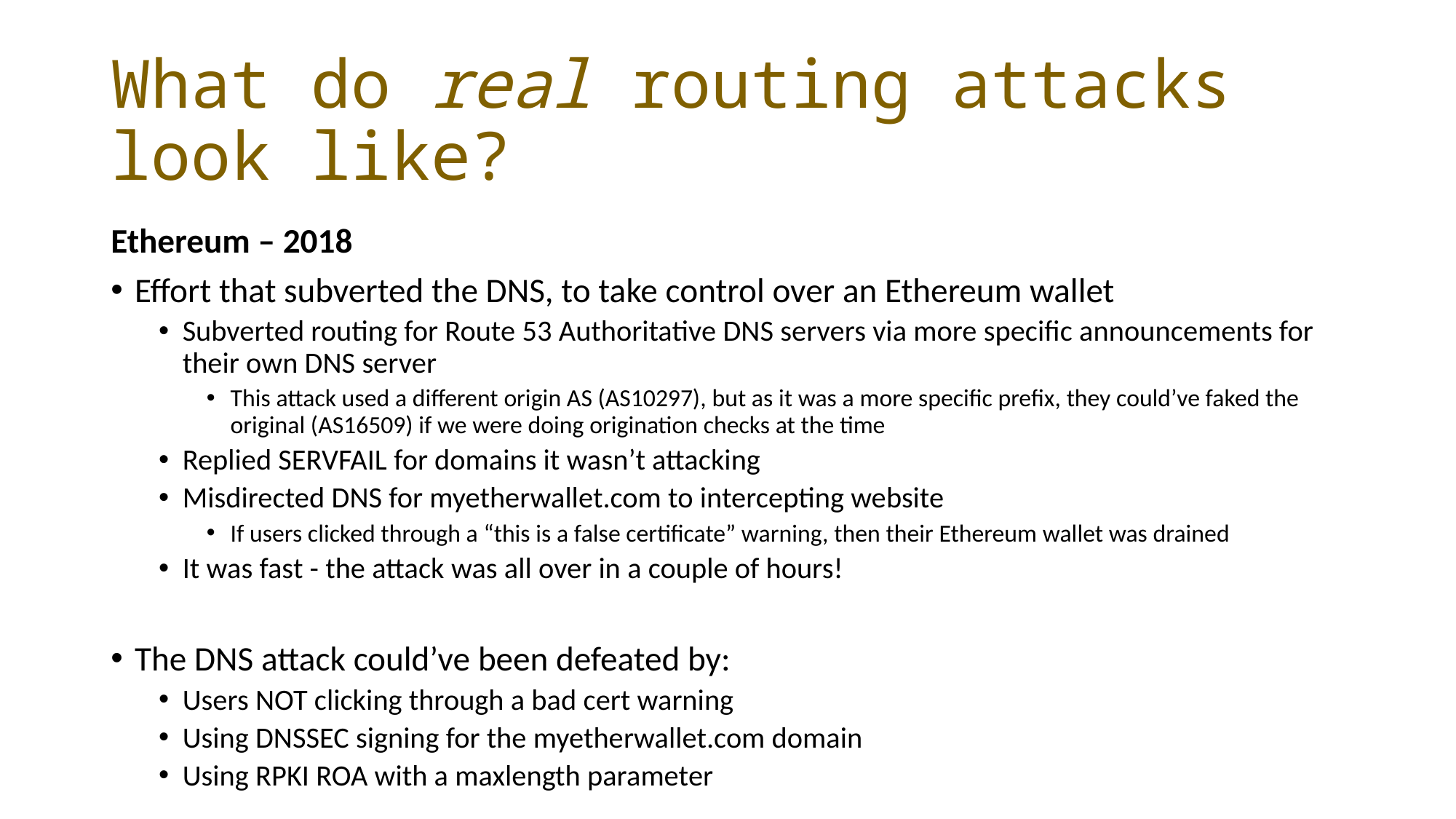

# What do real routing attacks look like?
Ethereum – 2018
Effort that subverted the DNS, to take control over an Ethereum wallet
Subverted routing for Route 53 Authoritative DNS servers via more specific announcements for their own DNS server
This attack used a different origin AS (AS10297), but as it was a more specific prefix, they could’ve faked the original (AS16509) if we were doing origination checks at the time
Replied SERVFAIL for domains it wasn’t attacking
Misdirected DNS for myetherwallet.com to intercepting website
If users clicked through a “this is a false certificate” warning, then their Ethereum wallet was drained
It was fast - the attack was all over in a couple of hours!

The DNS attack could’ve been defeated by:
Users NOT clicking through a bad cert warning
Using DNSSEC signing for the myetherwallet.com domain
Using RPKI ROA with a maxlength parameter